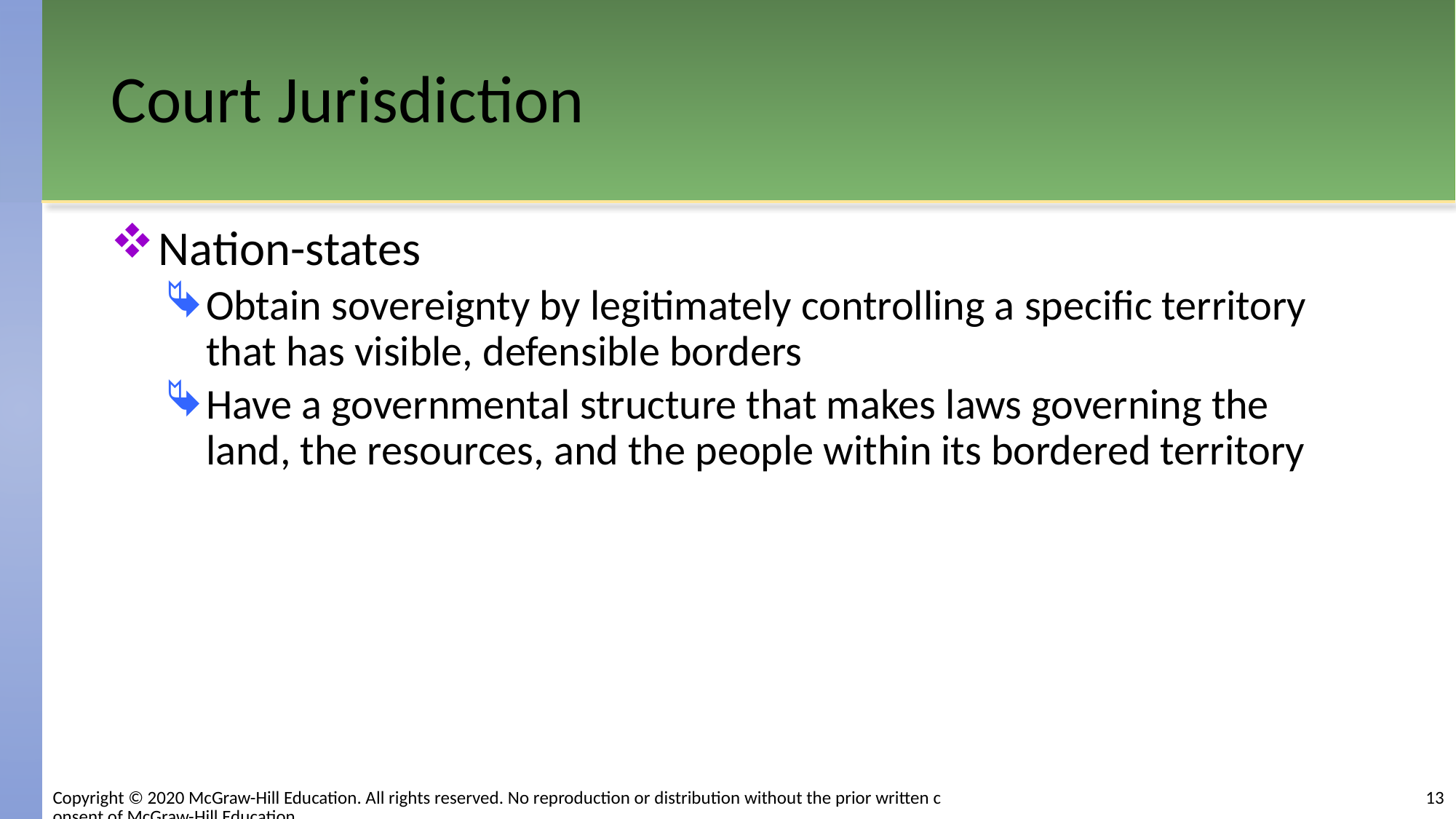

# Court Jurisdiction
Nation-states
Obtain sovereignty by legitimately controlling a specific territory that has visible, defensible borders
Have a governmental structure that makes laws governing the land, the resources, and the people within its bordered territory

13
Copyright © 2020 McGraw-Hill Education. All rights reserved. No reproduction or distribution without the prior written consent of McGraw-Hill Education.